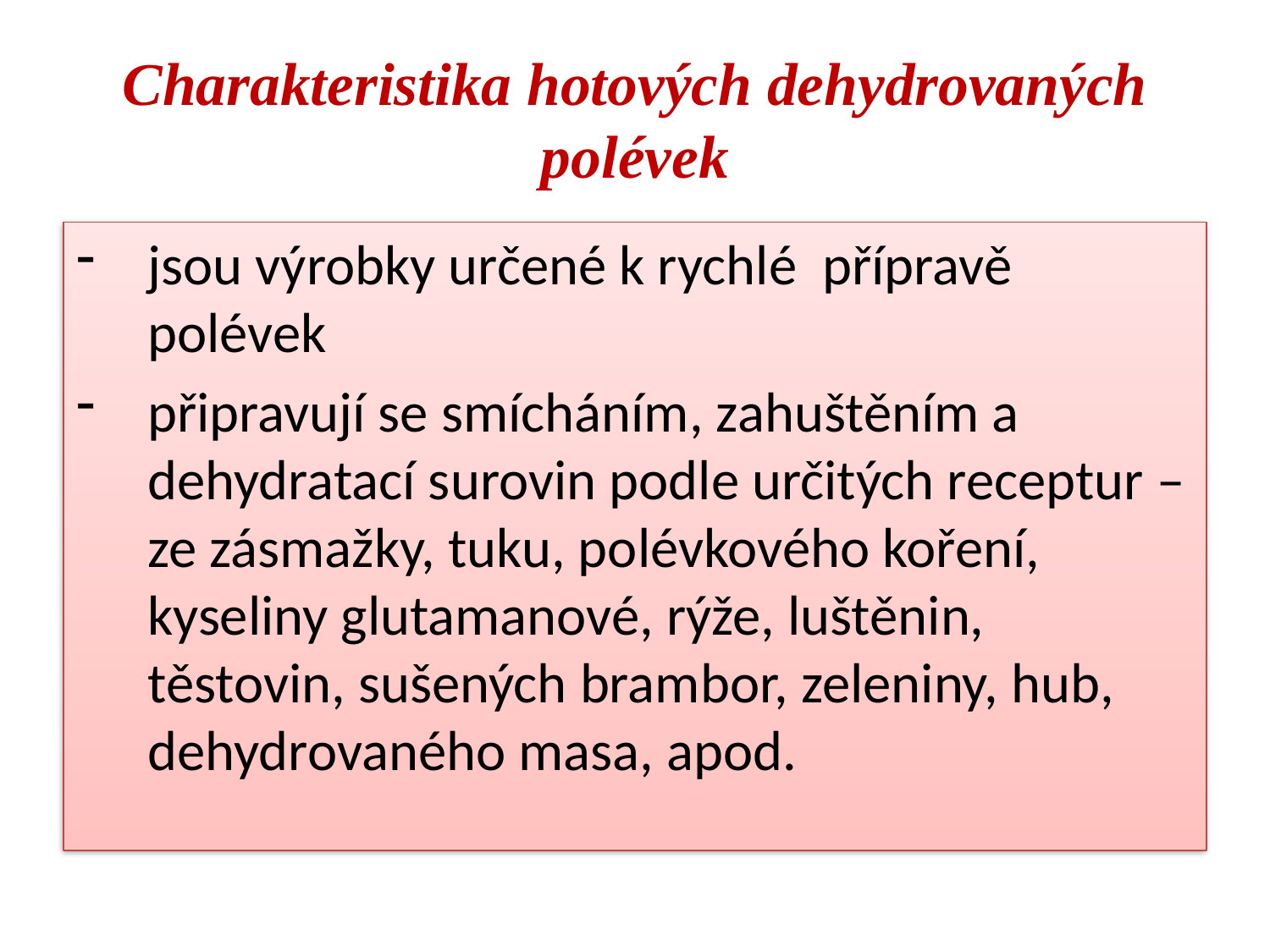

# Charakteristika hotových dehydrovaných polévek
jsou výrobky určené k rychlé  přípravě polévek
připravují se smícháním, zahuštěním a dehydratací surovin podle určitých receptur – ze zásmažky, tuku, polévkového koření, kyseliny glutamanové, rýže, luštěnin, těstovin, sušených brambor, zeleniny, hub, dehydrovaného masa, apod.